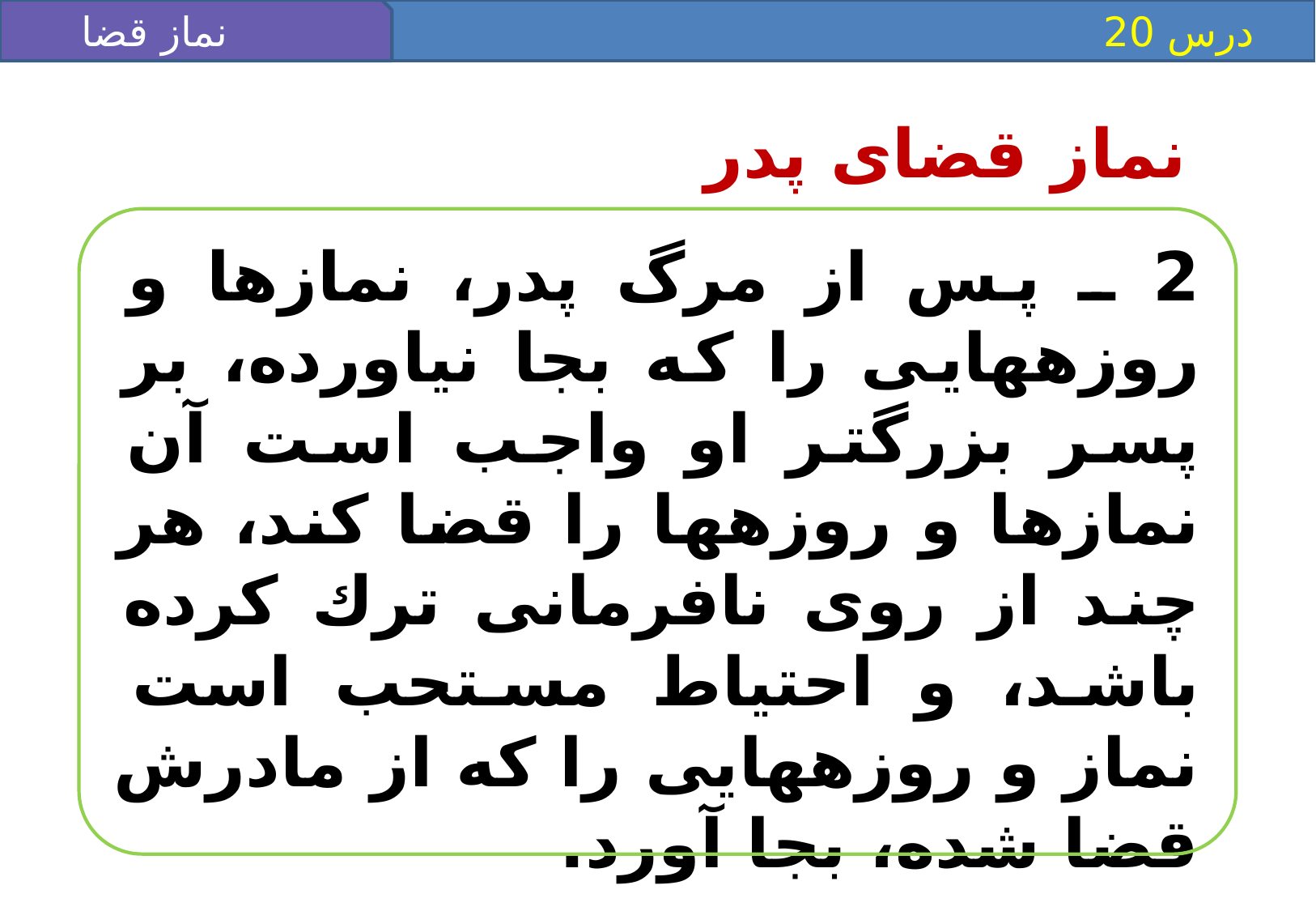

نماز قضا
 درس 20
نماز قضاى پدر

2 ـ پس از مرگ پدر، نمازها و روزه‏هايى را كه بجا نياورده، بر پسر بزرگ‏تر او واجب است آن نمازها و روزه‏ها را قضا كند، هر چند از روى نافرمانى ترك كرده باشد، و احتياط مستحب است نماز و روزه‏هايى را كه از مادرش قضا شده، بجا آورد.